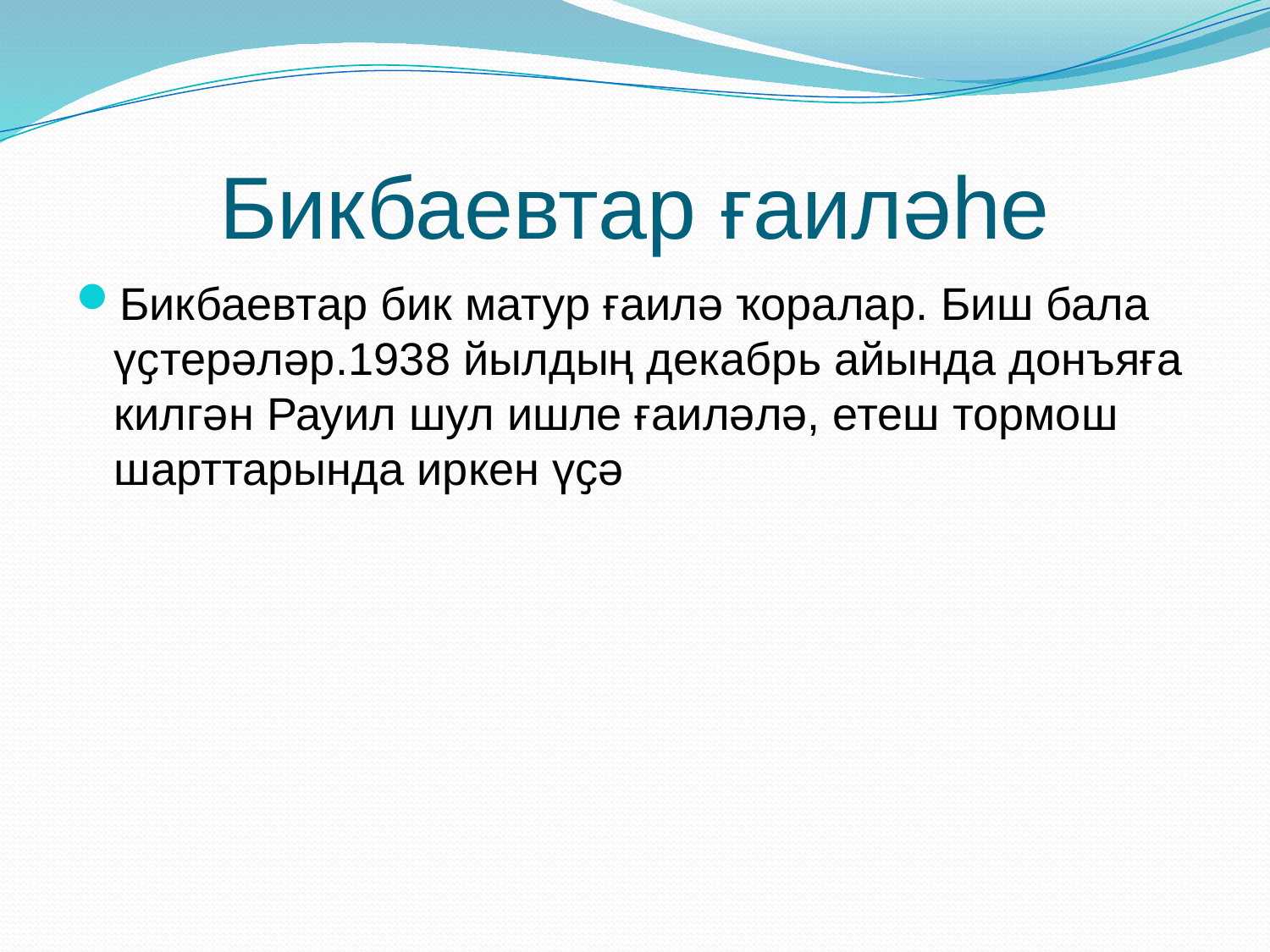

# Бикбаевтар ғаиләһе
Бикбаевтар бик матур ғаилә ҡоралар. Биш бала үҫтерәләр.1938 йылдың декабрь айында донъяға килгән Рауил шул ишле ғаиләлә, етеш тормош шарттарында иркен үҫә